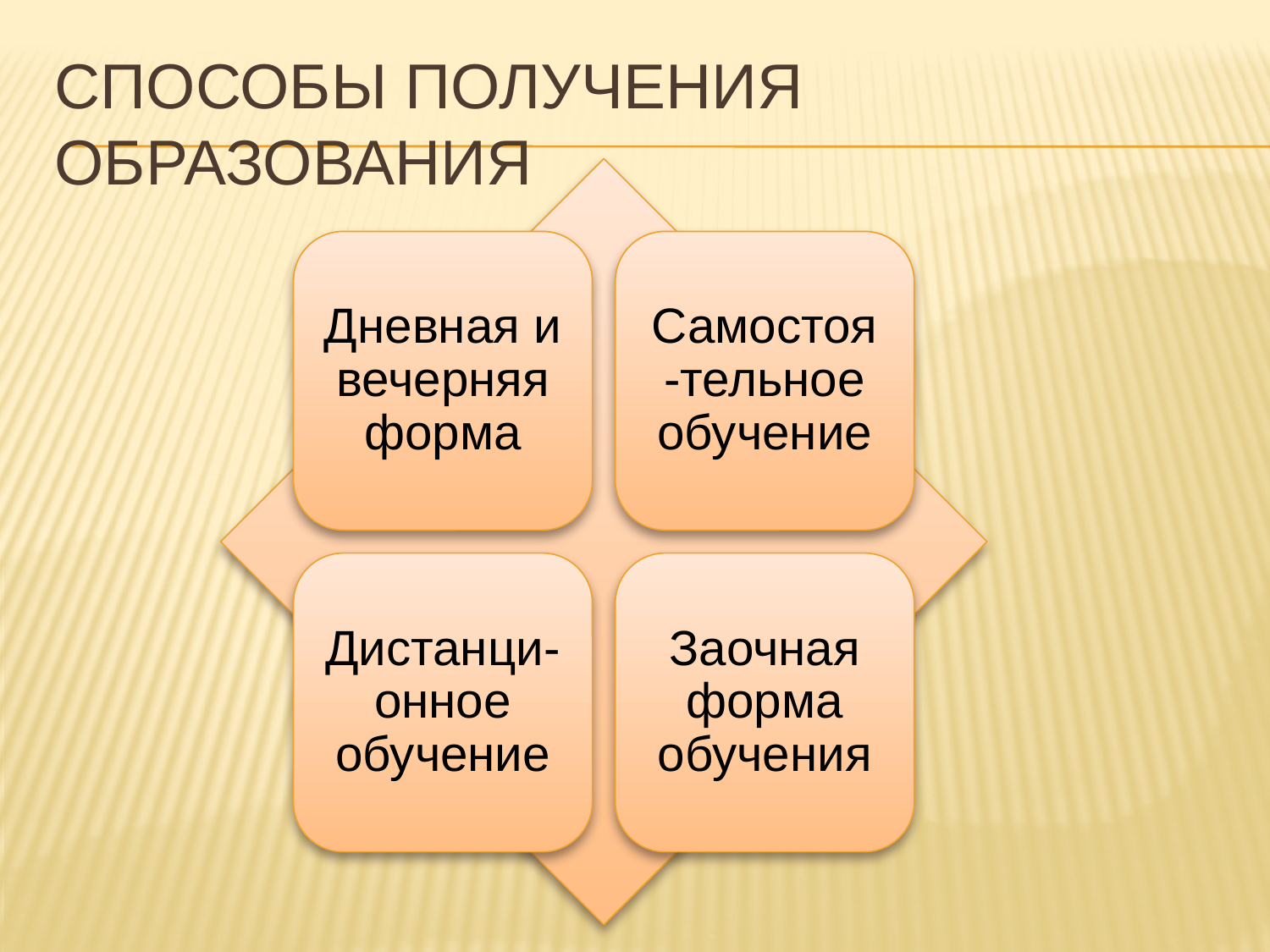

# Способы получения образования
Дневная и вечерняя форма
Самостоя-тельное обучение
Дистанци-онное обучение
Заочная форма обучения